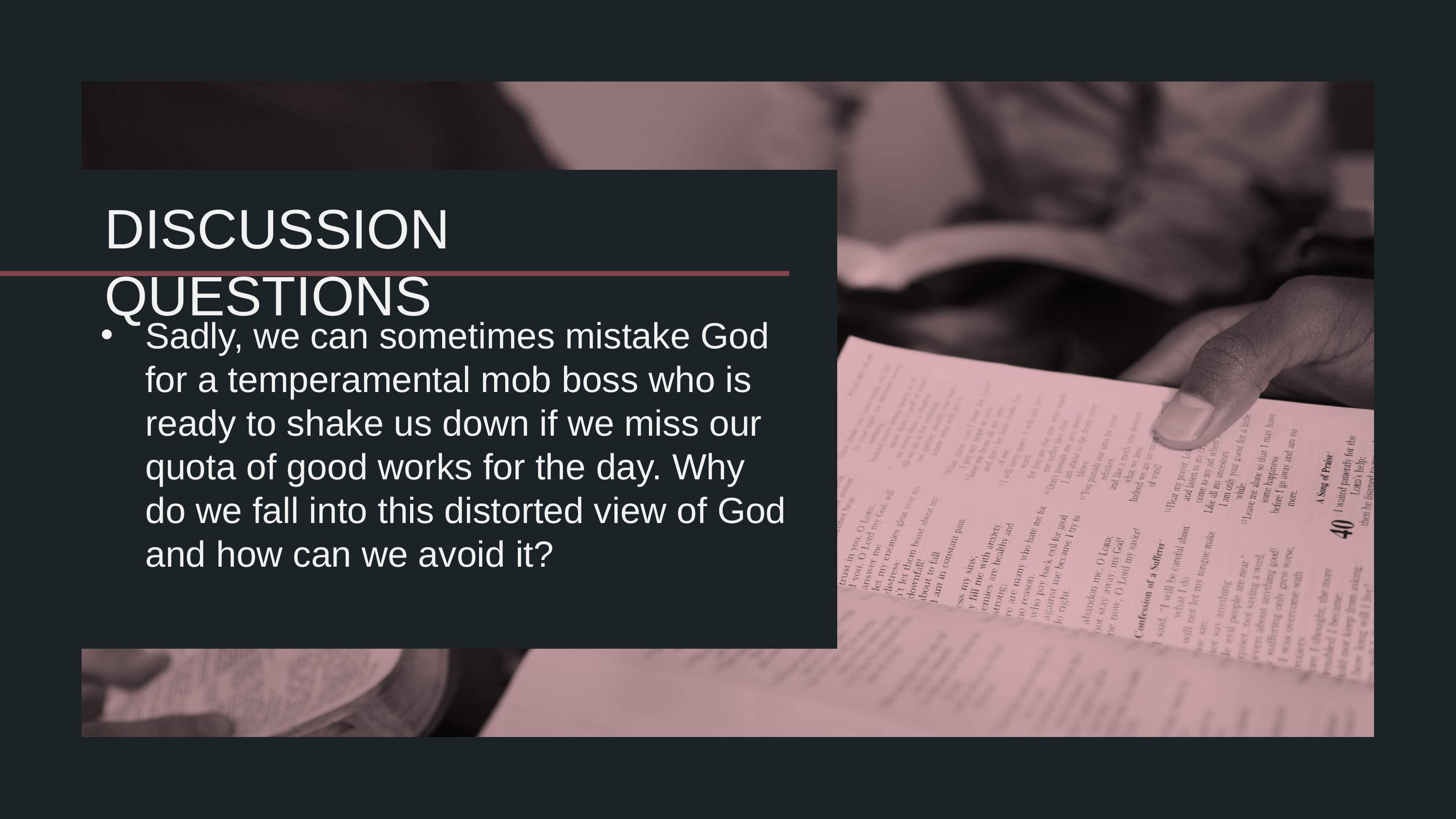

Sadly, we can sometimes mistake God for a temperamental mob boss who is ready to shake us down if we miss our quota of good works for the day. Why do we fall into this distorted view of God and how can we avoid it?